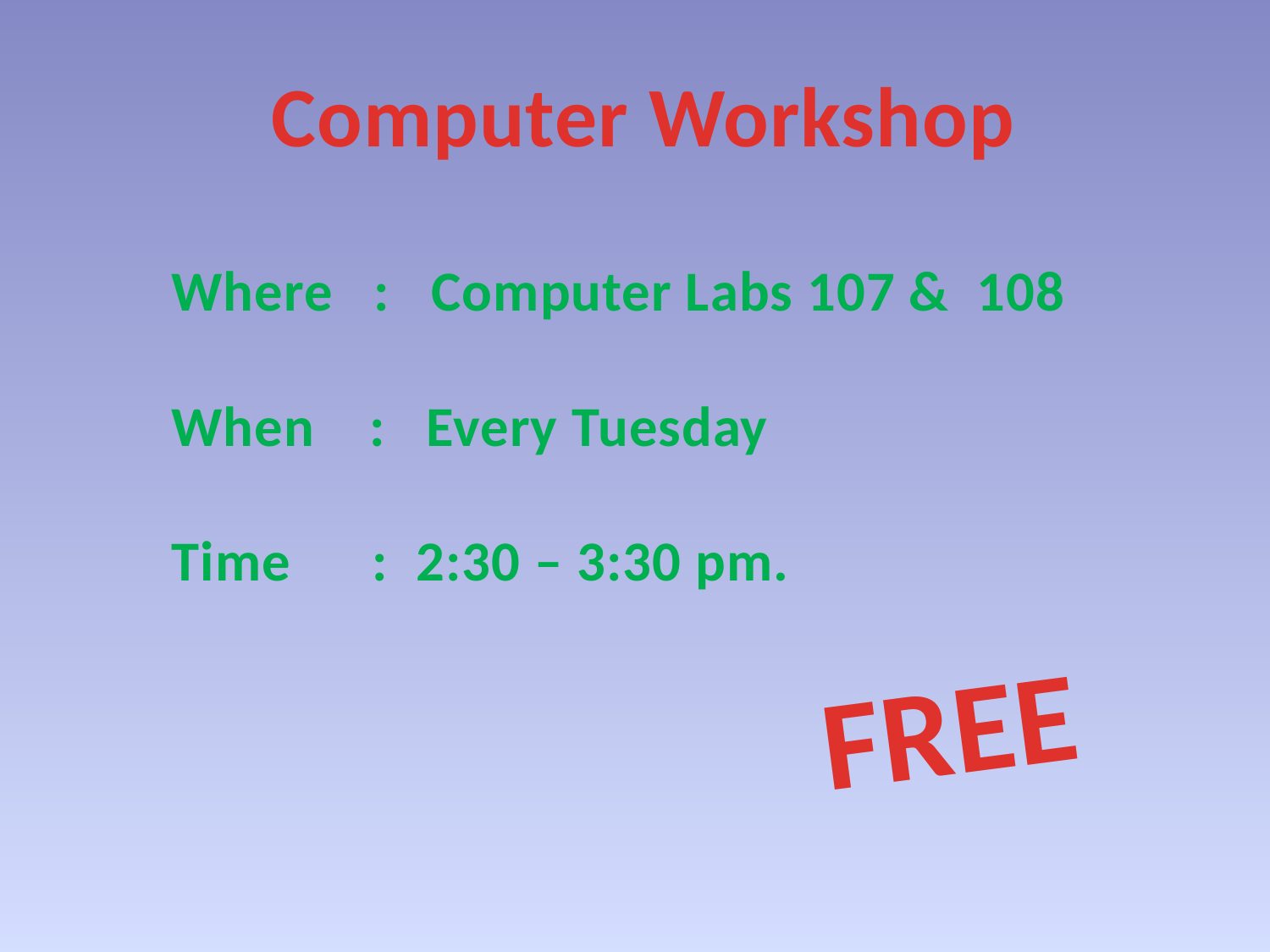

Computer Workshop
Where   :   Computer Labs 107 &  108

When    :   Every Tuesday

Time      :  2:30 – 3:30 pm.

FREE